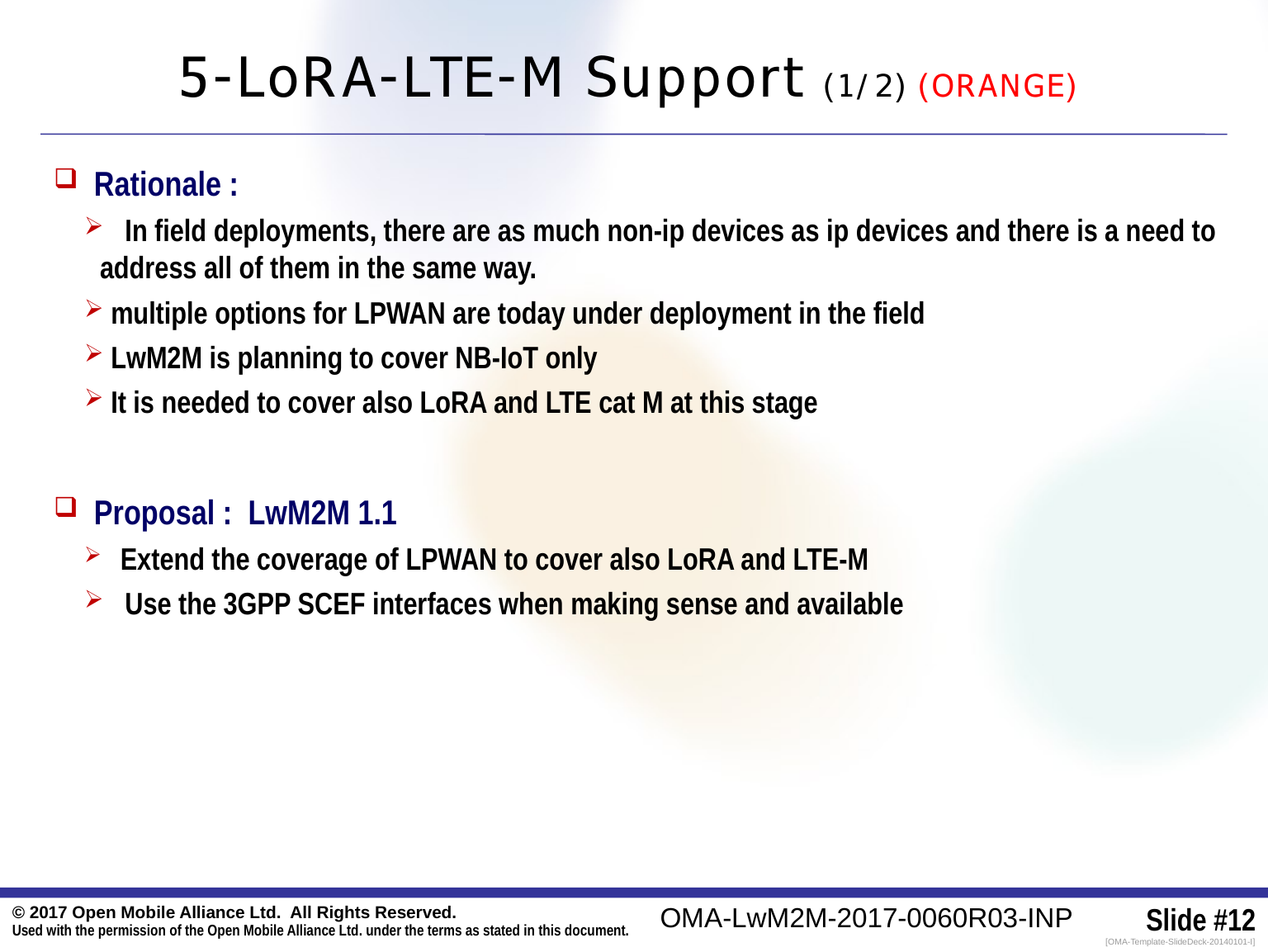

5-LoRA-LTE-M Support (1/2) (ORANGE)
  Rationale :
   In field deployments, there are as much non-ip devices as ip devices and there is a need to address all of them in the same way.
 multiple options for LPWAN are today under deployment in the field
 LwM2M is planning to cover NB-IoT only
 It is needed to cover also LoRA and LTE cat M at this stage

  Proposal :  LwM2M 1.1
   Extend the coverage of LPWAN to cover also LoRA and LTE-M
   Use the 3GPP SCEF interfaces when making sense and available